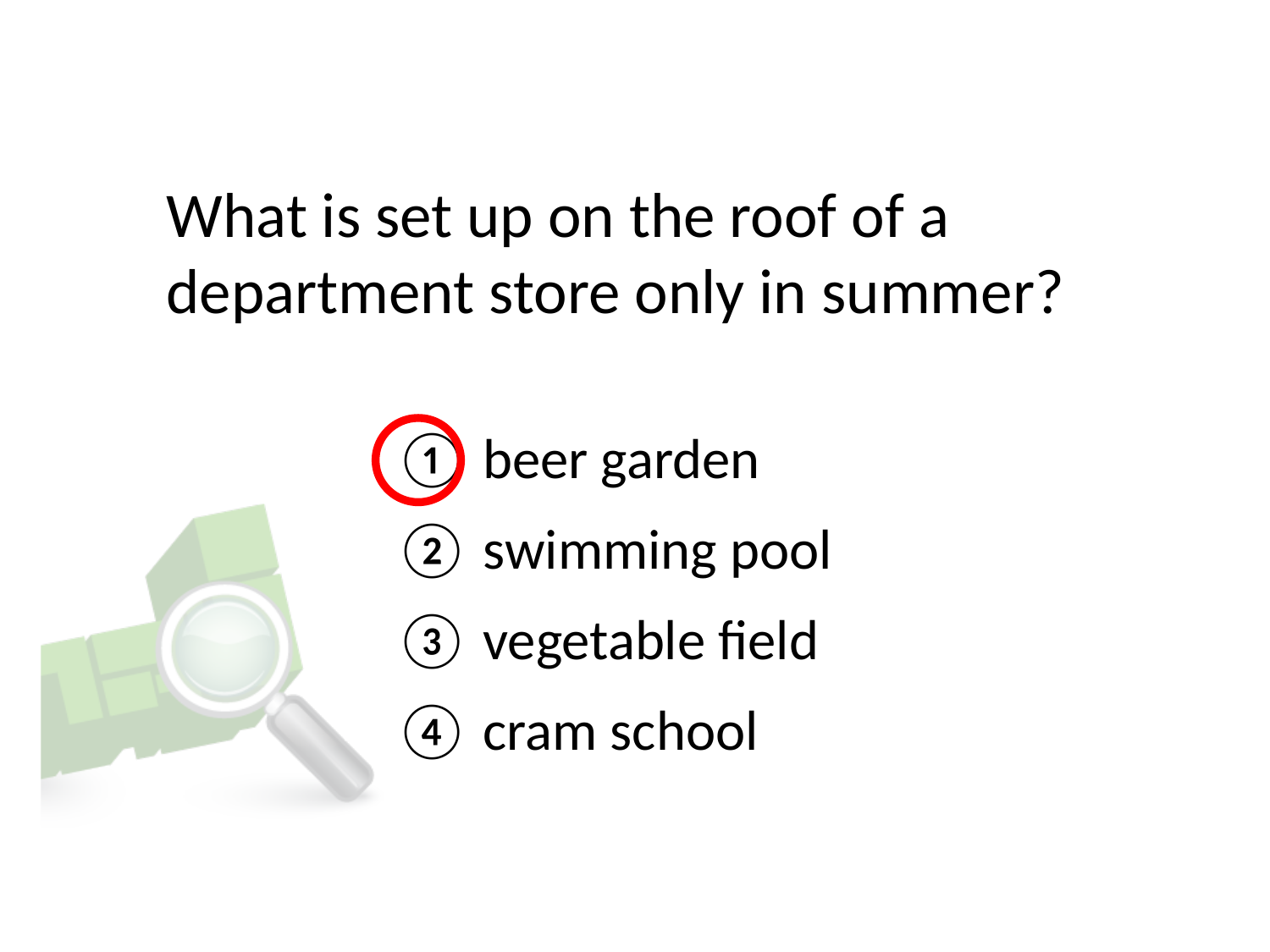

# What is set up on the roof of a department store only in summer?
① beer garden
② swimming pool
③ vegetable field
④ cram school